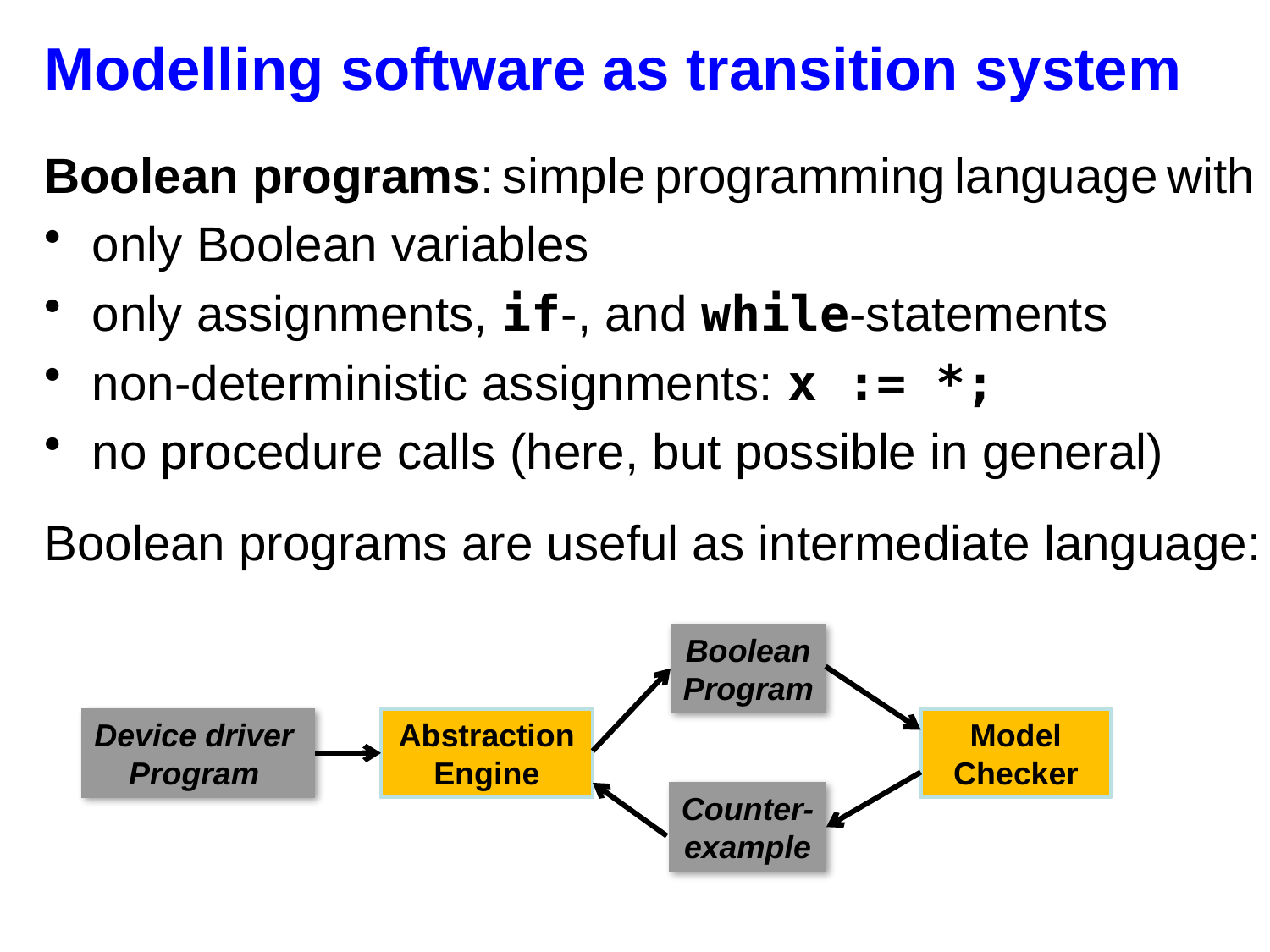

# Modelling software as transition system
Boolean programs: simple programming language with
only Boolean variables
only assignments, if-, and while-statements
non-deterministic assignments: x := *;
no procedure calls (here, but possible in general)
Boolean programs are useful as intermediate language:

Boolean
Program
Device driver
Program
Abstraction
Engine
Model
Checker
Counter-
example
14